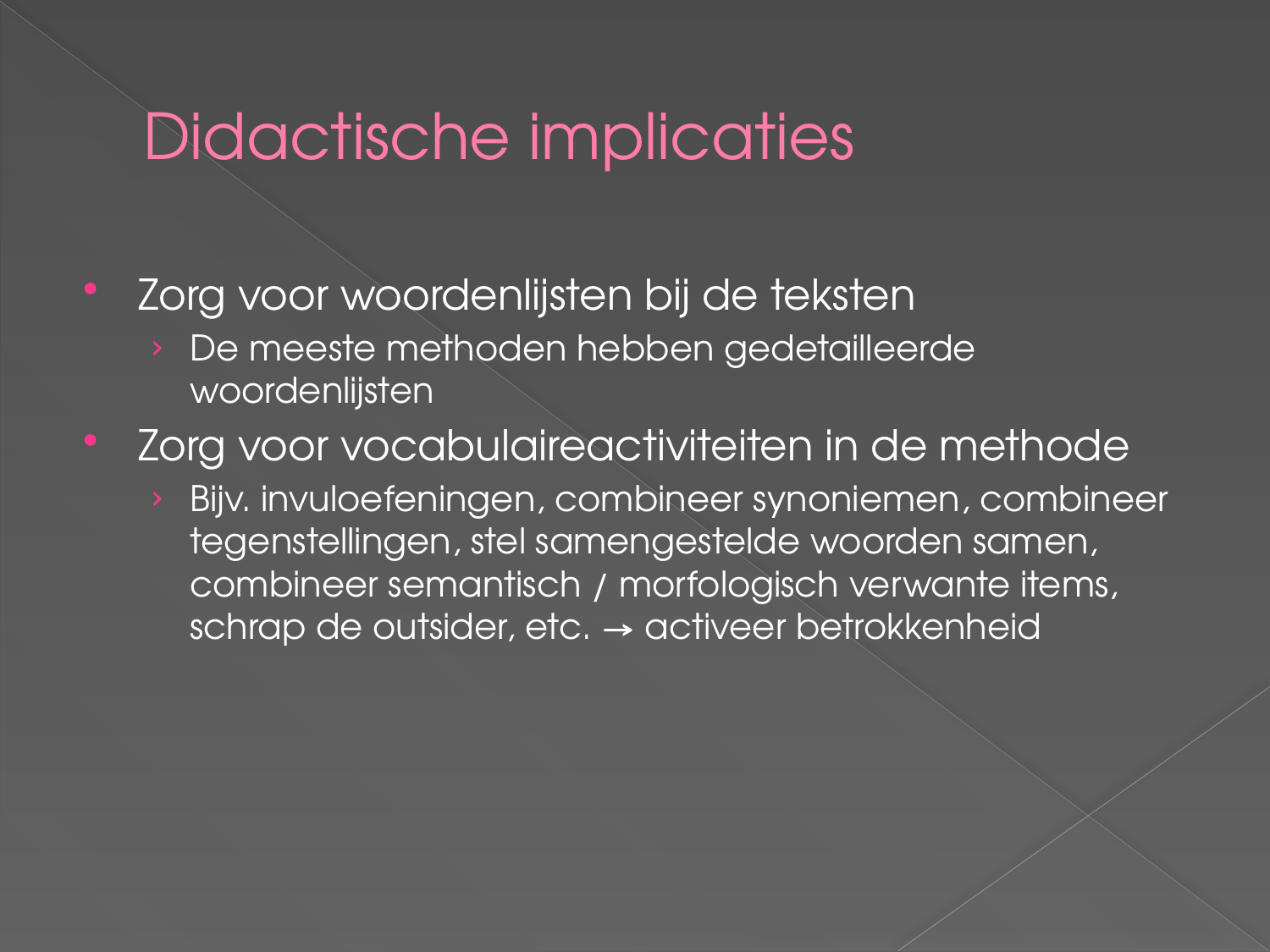

# Didactische implicaties
Zorg voor woordenlijsten bij de teksten
De meeste methoden hebben gedetailleerde woordenlijsten
Zorg voor vocabulaireactiviteiten in de methode
Bijv. invuloefeningen, combineer synoniemen, combineer tegenstellingen, stel samengestelde woorden samen, combineer semantisch / morfologisch verwante items, schrap de outsider, etc. → activeer betrokkenheid